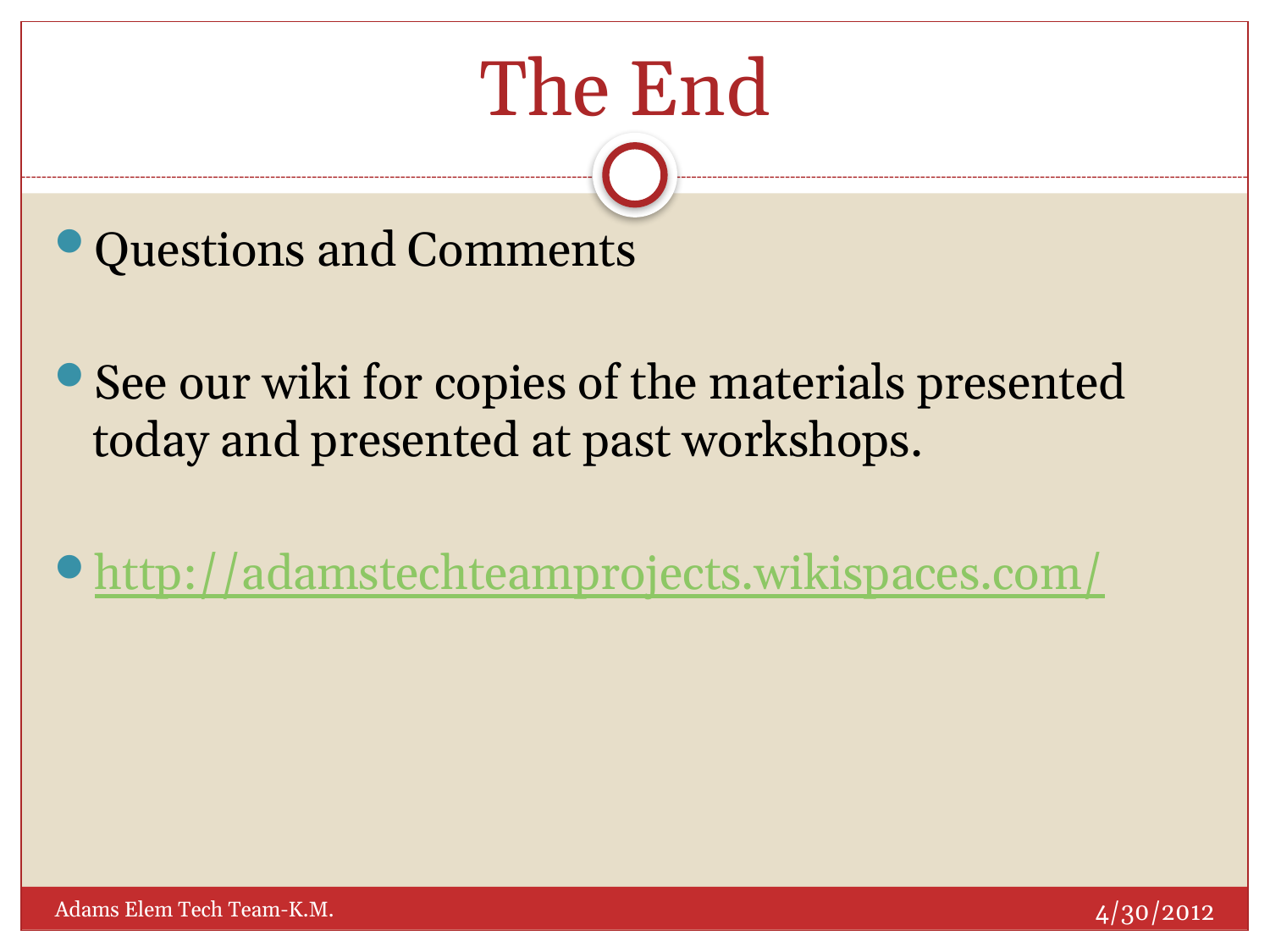

# The End
Questions and Comments

See our wiki for copies of the materials presented today and presented at past workshops.

http://adamstechteamprojects.wikispaces.com/

4/30/2012
Adams Elem Tech Team-K.M.